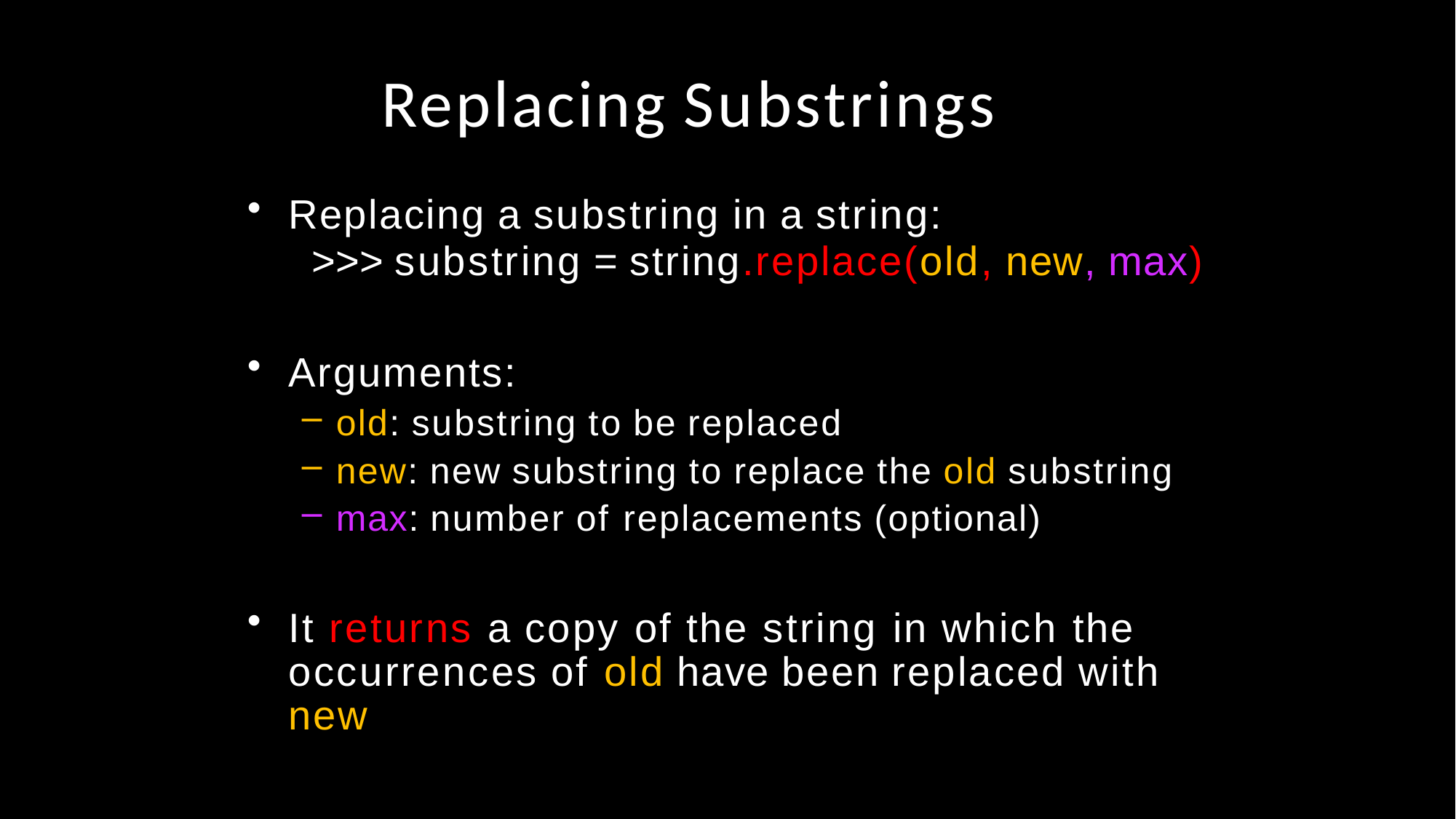

# Replacing Substrings
Replacing a substring in a string:
>>> substring = string.replace(old, new, max)

Arguments:
old: substring to be replaced
new: new substring to replace the old substring
max: number of replacements (optional)

It returns a copy of the string in which the  occurrences of old have been replaced with new